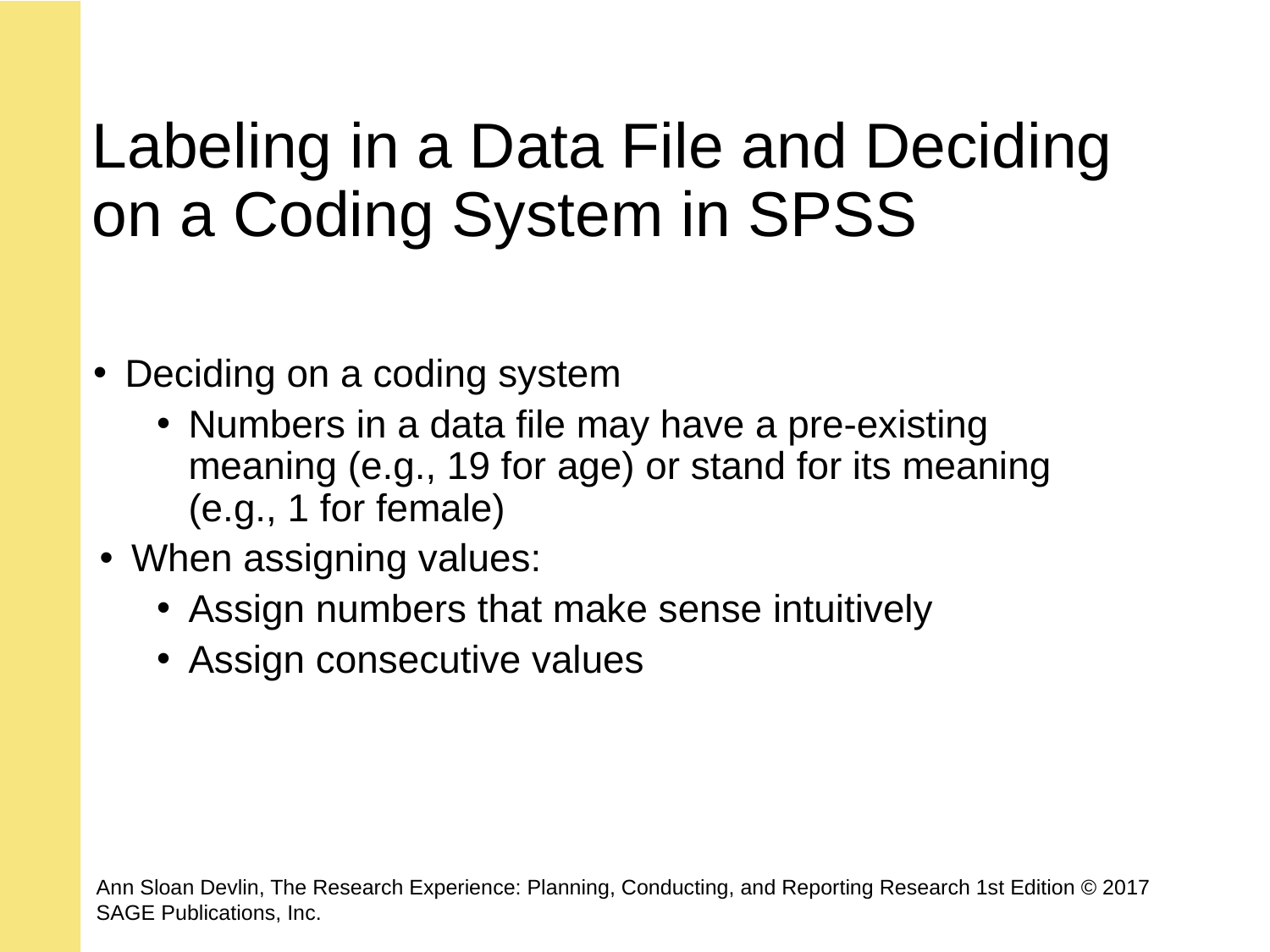

# Labeling in a Data File and Deciding on a Coding System in SPSS
Deciding on a coding system
Numbers in a data file may have a pre-existing meaning (e.g., 19 for age) or stand for its meaning (e.g., 1 for female)
When assigning values:
Assign numbers that make sense intuitively
Assign consecutive values